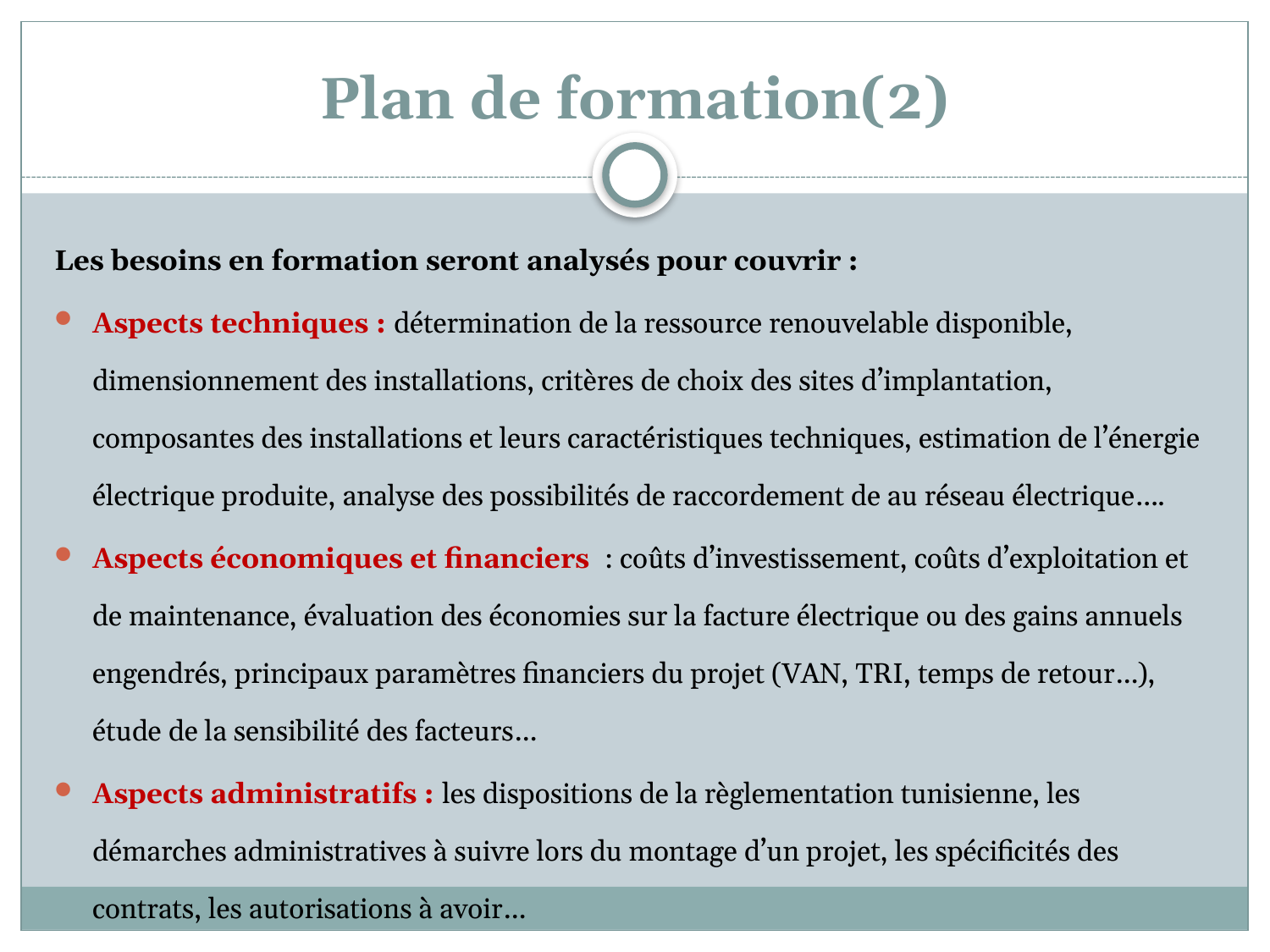

# Plan de formation(2)
Les besoins en formation seront analysés pour couvrir :
Aspects techniques : détermination de la ressource renouvelable disponible, dimensionnement des installations, critères de choix des sites d’implantation, composantes des installations et leurs caractéristiques techniques, estimation de l’énergie électrique produite, analyse des possibilités de raccordement de au réseau électrique….
Aspects économiques et financiers  : coûts d’investissement, coûts d’exploitation et de maintenance, évaluation des économies sur la facture électrique ou des gains annuels engendrés, principaux paramètres financiers du projet (VAN, TRI, temps de retour…), étude de la sensibilité des facteurs…
Aspects administratifs : les dispositions de la règlementation tunisienne, les démarches administratives à suivre lors du montage d’un projet, les spécificités des contrats, les autorisations à avoir…